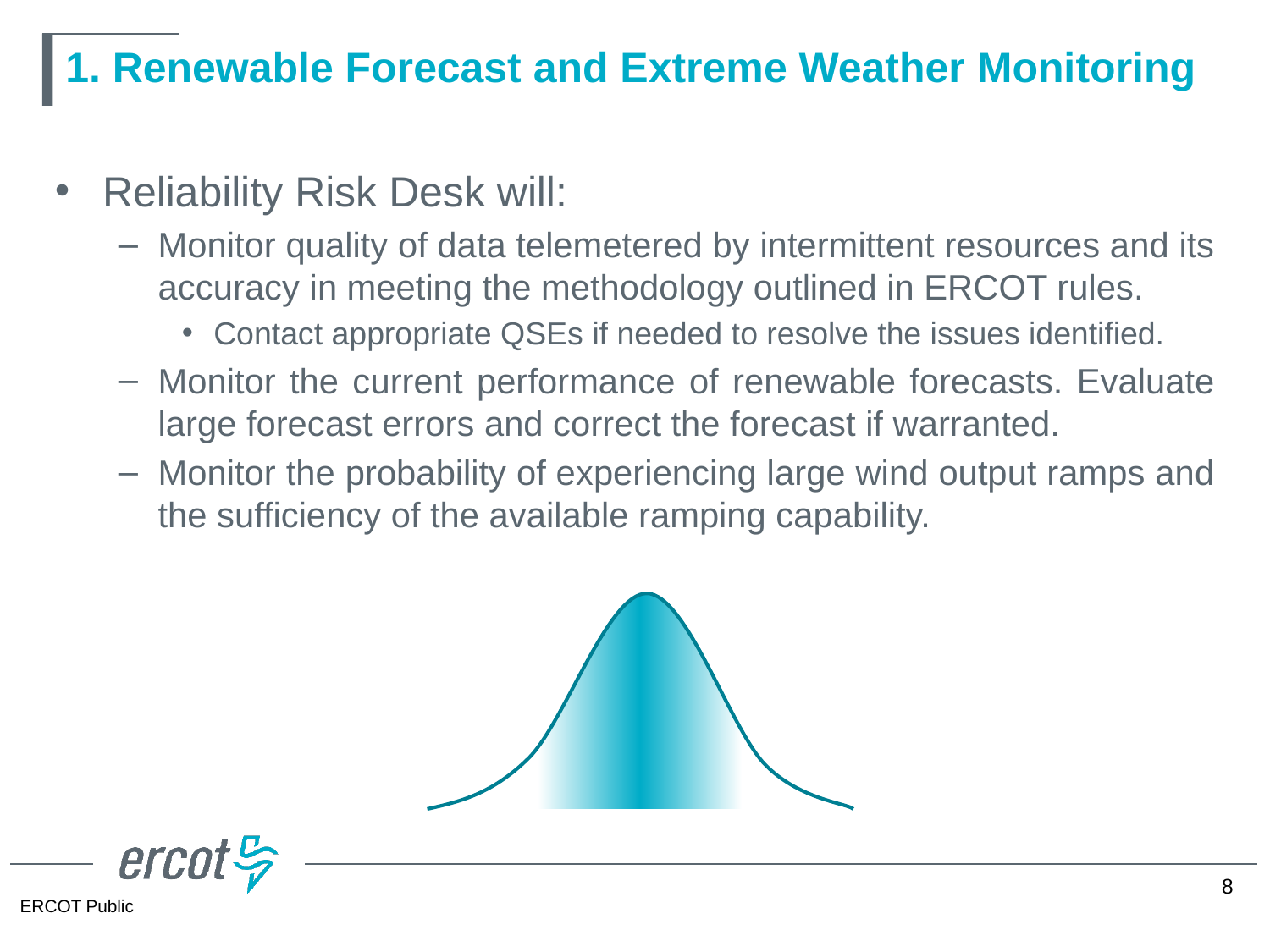

# 1. Renewable Forecast and Extreme Weather Monitoring
Reliability Risk Desk will:
Monitor quality of data telemetered by intermittent resources and its accuracy in meeting the methodology outlined in ERCOT rules.
Contact appropriate QSEs if needed to resolve the issues identified.
Monitor the current performance of renewable forecasts. Evaluate large forecast errors and correct the forecast if warranted.
Monitor the probability of experiencing large wind output ramps and the sufficiency of the available ramping capability.

8